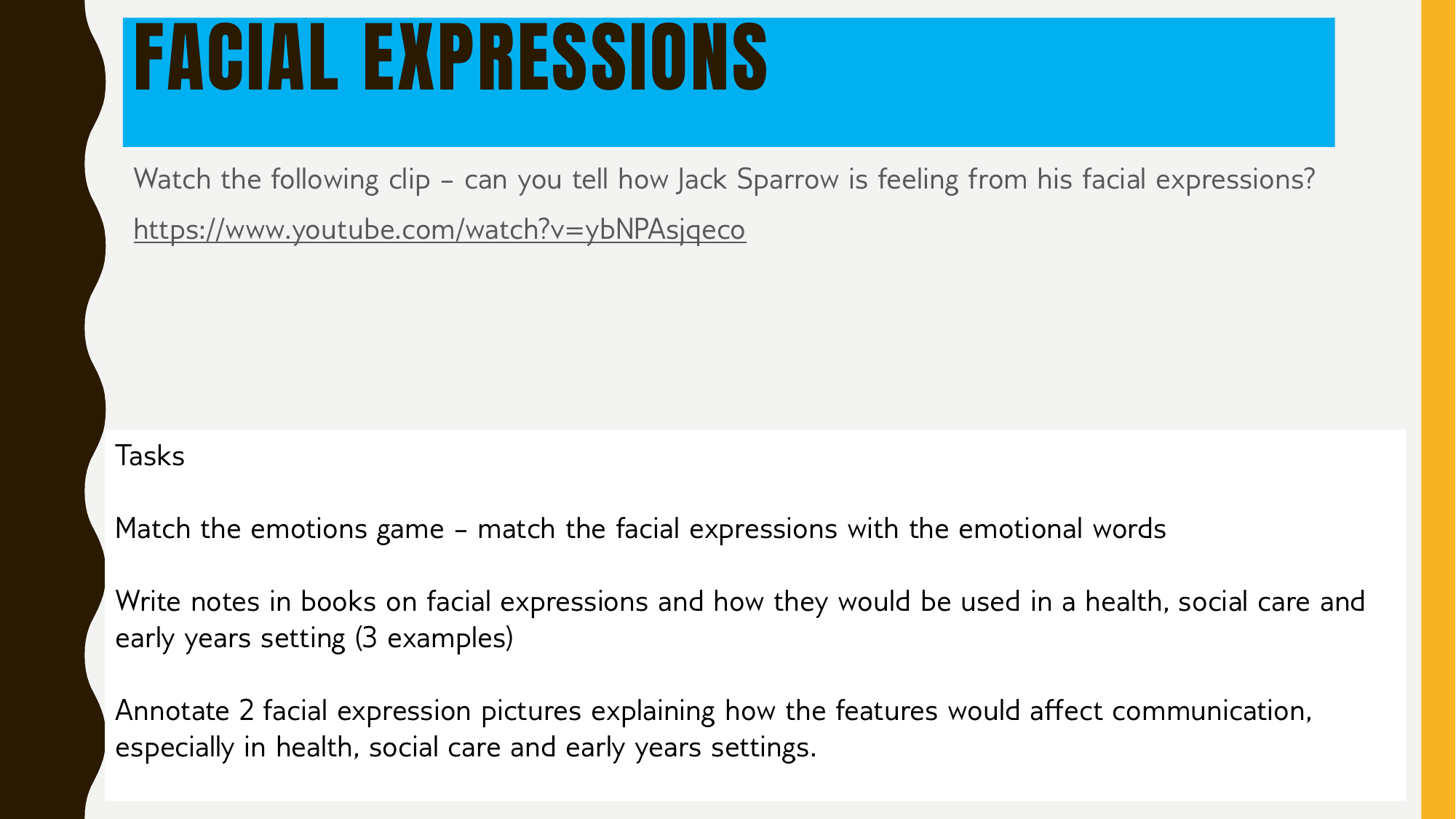

# Facial expressions

Watch the following clip – can you tell how Jack Sparrow is feeling from his facial expressions?
https://www.youtube.com/watch?v=ybNPAsjqeco
Tasks

Match the emotions game – match the facial expressions with the emotional words

Write notes in books on facial expressions and how they would be used in a health, social care and early years setting (3 examples)

Annotate 2 facial expression pictures explaining how the features would affect communication, especially in health, social care and early years settings.